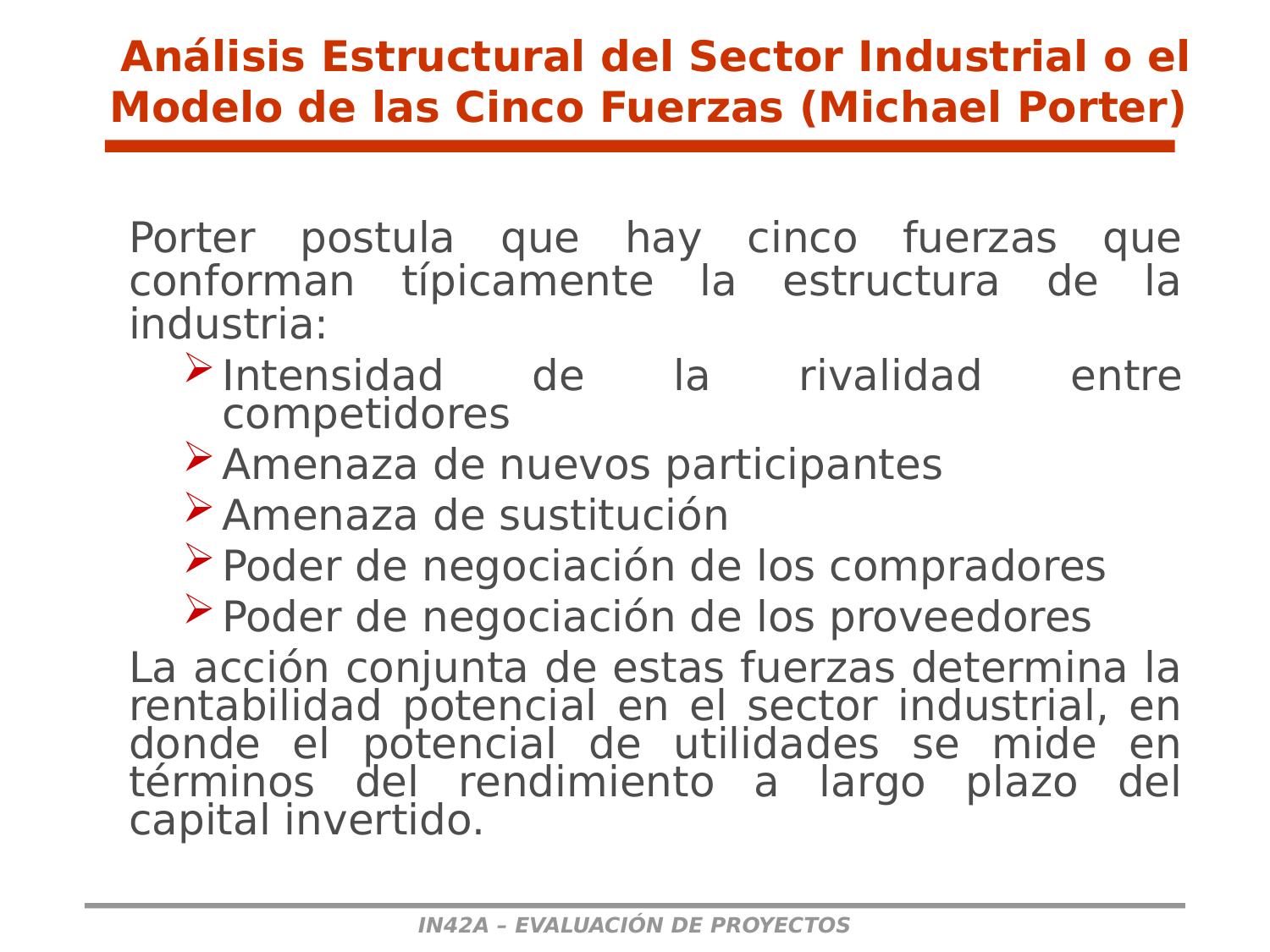

Análisis Estructural del Sector Industrial o el Modelo de las Cinco Fuerzas (Michael Porter)

	Porter postula que hay cinco fuerzas que conforman típicamente la estructura de la industria:
Intensidad de la rivalidad entre competidores
Amenaza de nuevos participantes
Amenaza de sustitución
Poder de negociación de los compradores
Poder de negociación de los proveedores
	La acción conjunta de estas fuerzas determina la rentabilidad potencial en el sector industrial, en donde el potencial de utilidades se mide en términos del rendimiento a largo plazo del capital invertido.
IN42A – EVALUACIÓN DE PROYECTOS